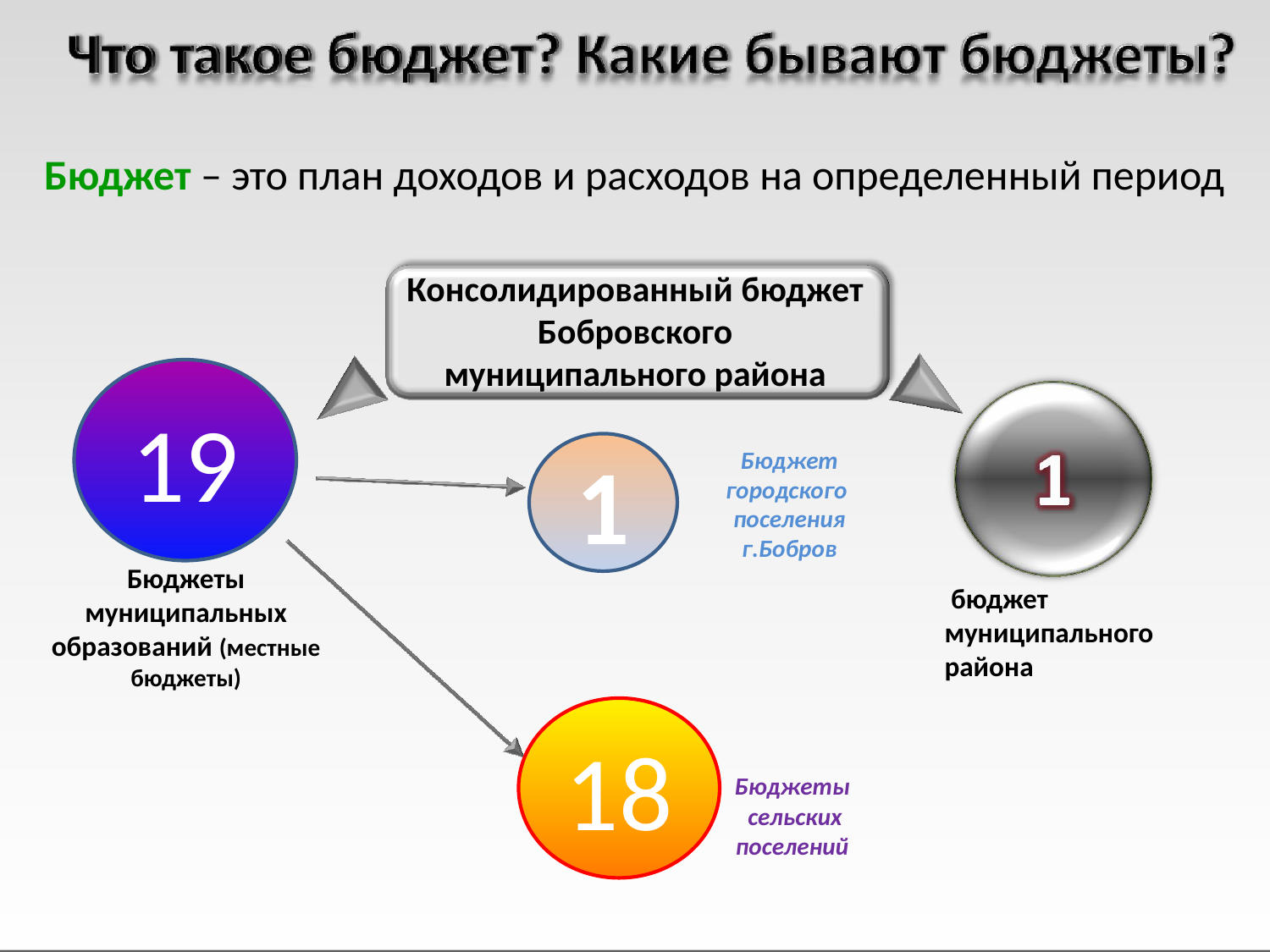

Бюджет – это план доходов и расходов на определенный период

Консолидированный бюджет
Бобровского муниципального района

19

1
Бюджет городского  поселения г.Бобров

Бюджеты муниципальных образований (местные бюджеты)
 бюджет  муниципального района
18
Бюджеты
 сельских
поселений